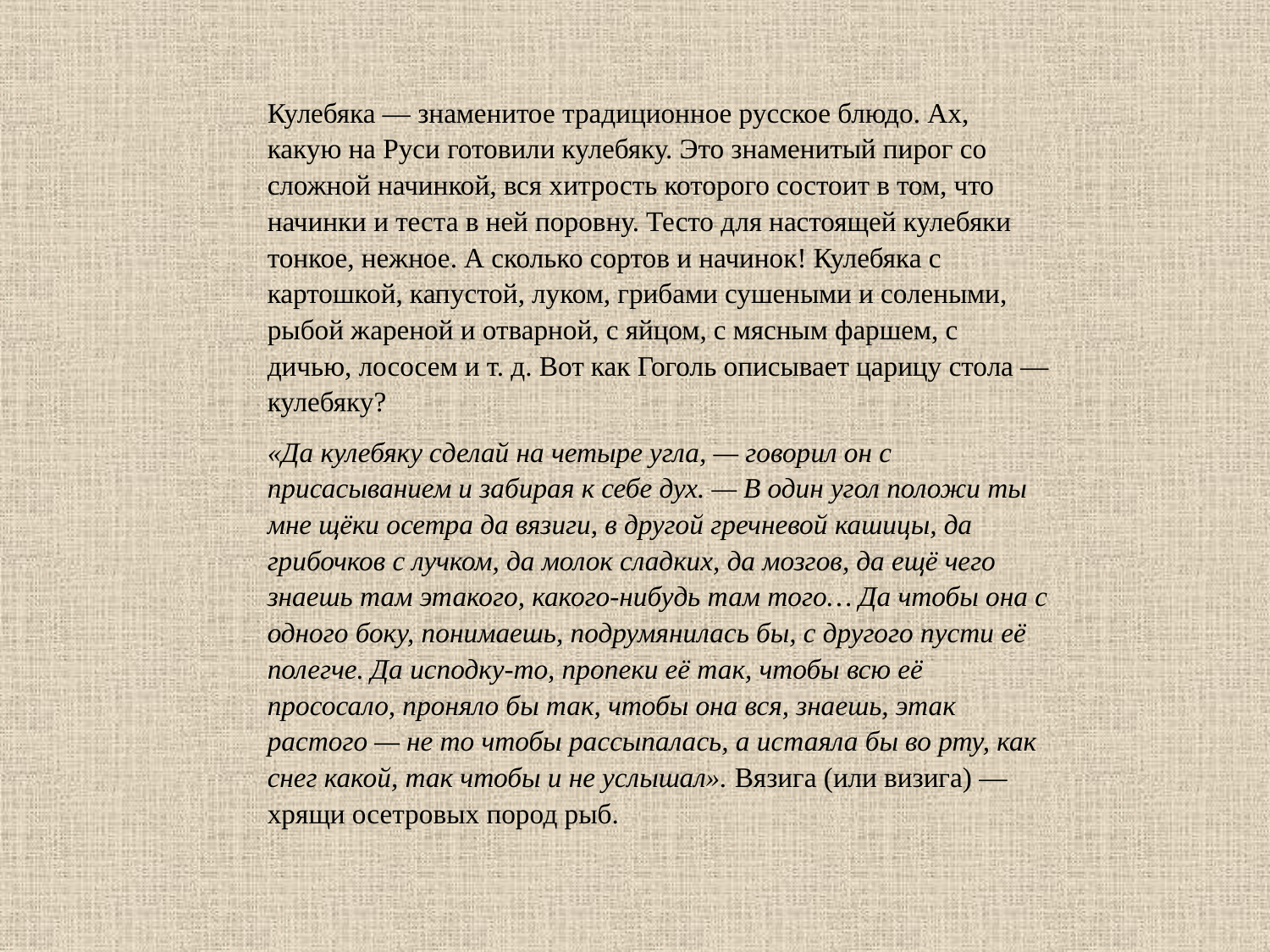

Кулебяка — знаменитое традиционное русское блюдо. Ах, какую на Руси готовили кулебяку. Это знаменитый пирог со сложной начинкой, вся хитрость которого состоит в том, что начинки и теста в ней поровну. Тесто для настоящей кулебяки тонкое, нежное. А сколько сортов и начинок! Кулебяка с картошкой, капустой, луком, грибами сушеными и солеными, рыбой жареной и отварной, с яйцом, с мясным фаршем, с дичью, лососем и т. д. Вот как Гоголь описывает царицу стола — кулебяку?
«Да кулебяку сделай на четыре угла, — говорил он с присасыванием и забирая к себе дух. — В один угол положи ты мне щёки осетра да вязиги, в другой гречневой кашицы, да грибочков с лучком, да молок сладких, да мозгов, да ещё чего знаешь там этакого, какого-нибудь там того… Да чтобы она с одного боку, понимаешь, подрумянилась бы, с другого пусти её полегче. Да исподку-то, пропеки её так, чтобы всю её прососало, проняло бы так, чтобы она вся, знаешь, этак растого — не то чтобы рассыпалась, а истаяла бы во рту, как снег какой, так чтобы и не услышал». Вязига (или визига) — хрящи осетровых пород рыб.